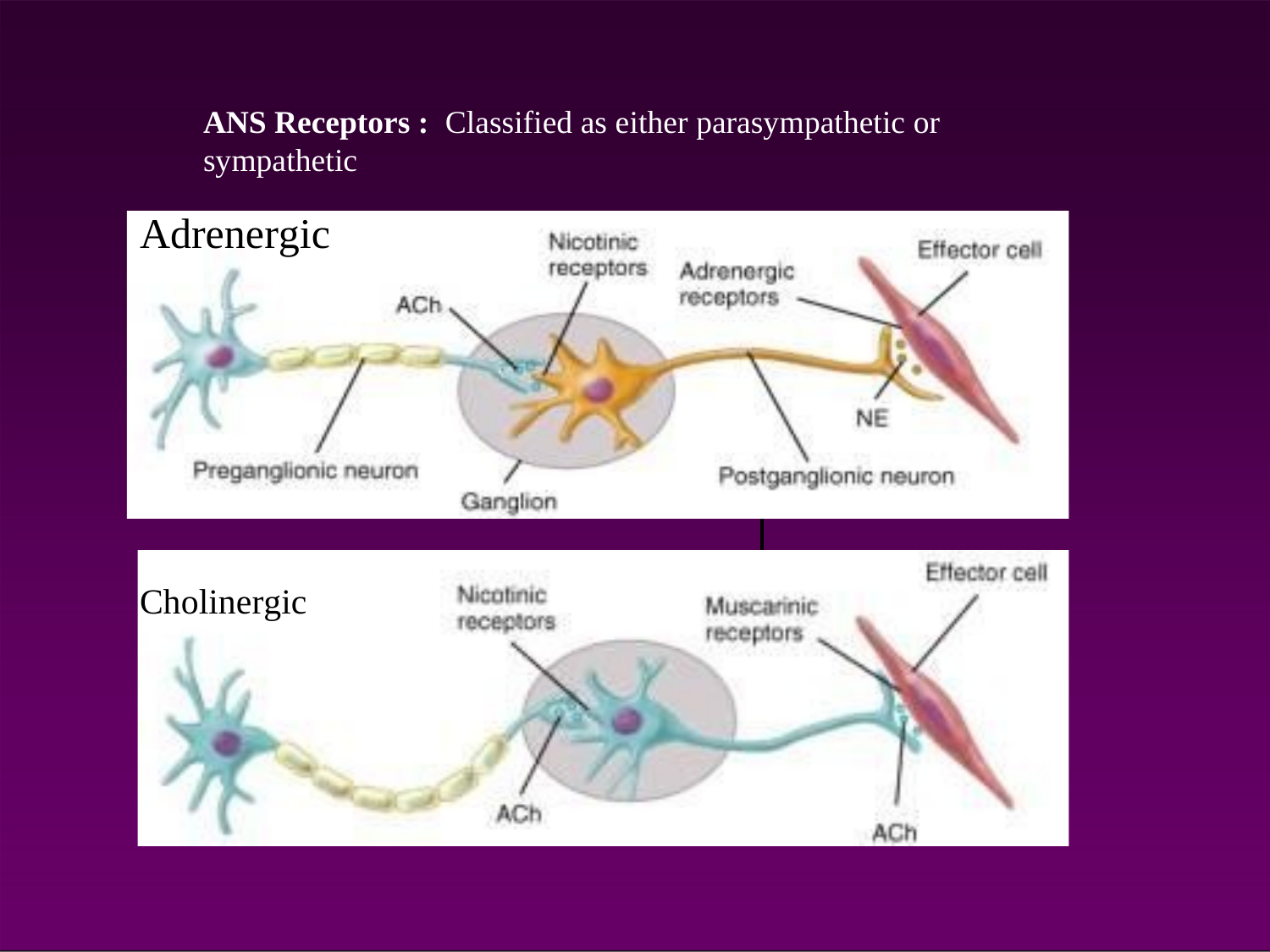

ANS Receptors :  Classified as either parasympathetic or sympathetic
Adrenergic

Cholinergic